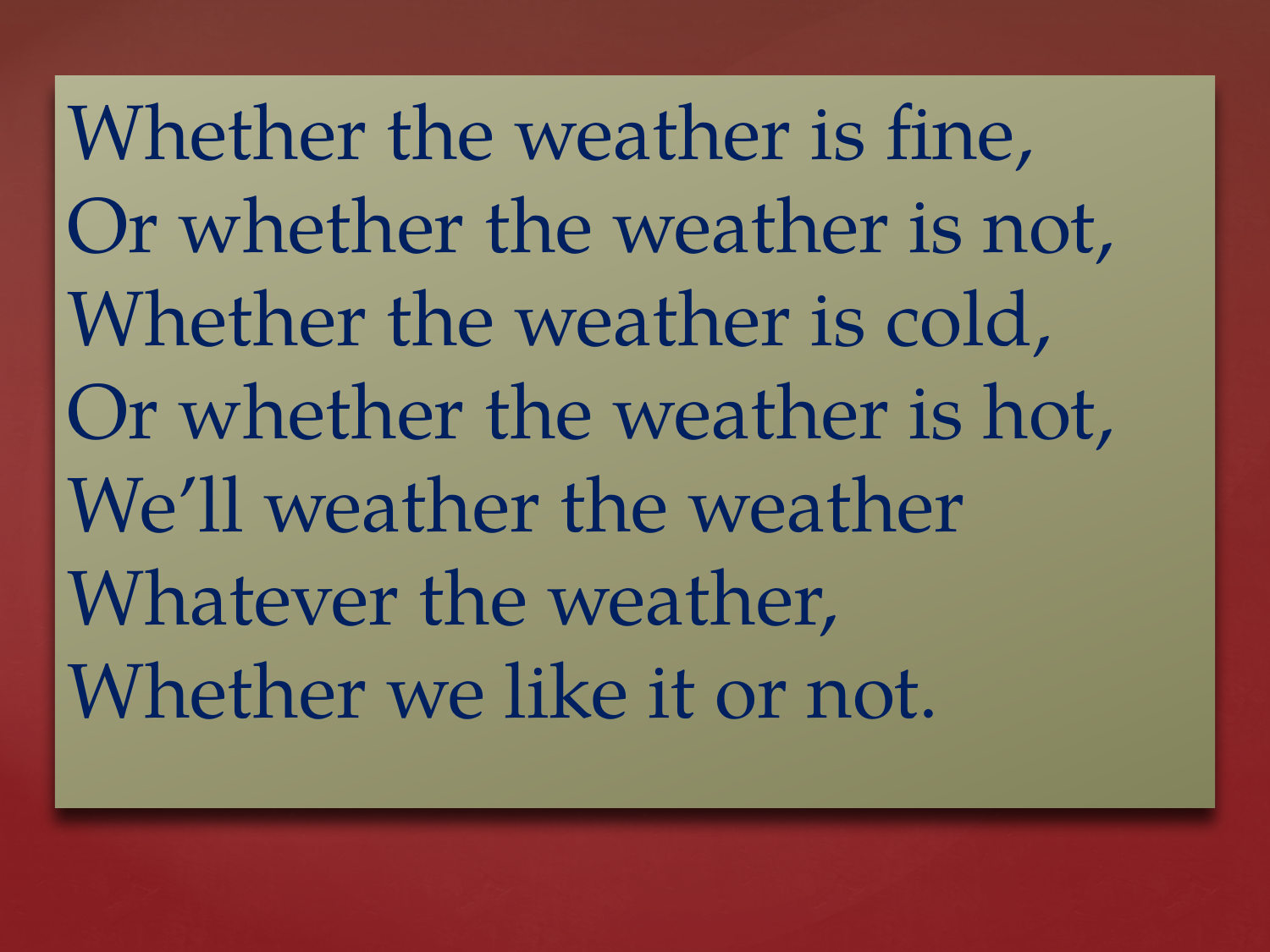

Whether the weather is fine,
Or whether the weather is not,
Whether the weather is cold,
Or whether the weather is hot,
We’ll weather the weather
Whatever the weather,
Whether we like it or not.